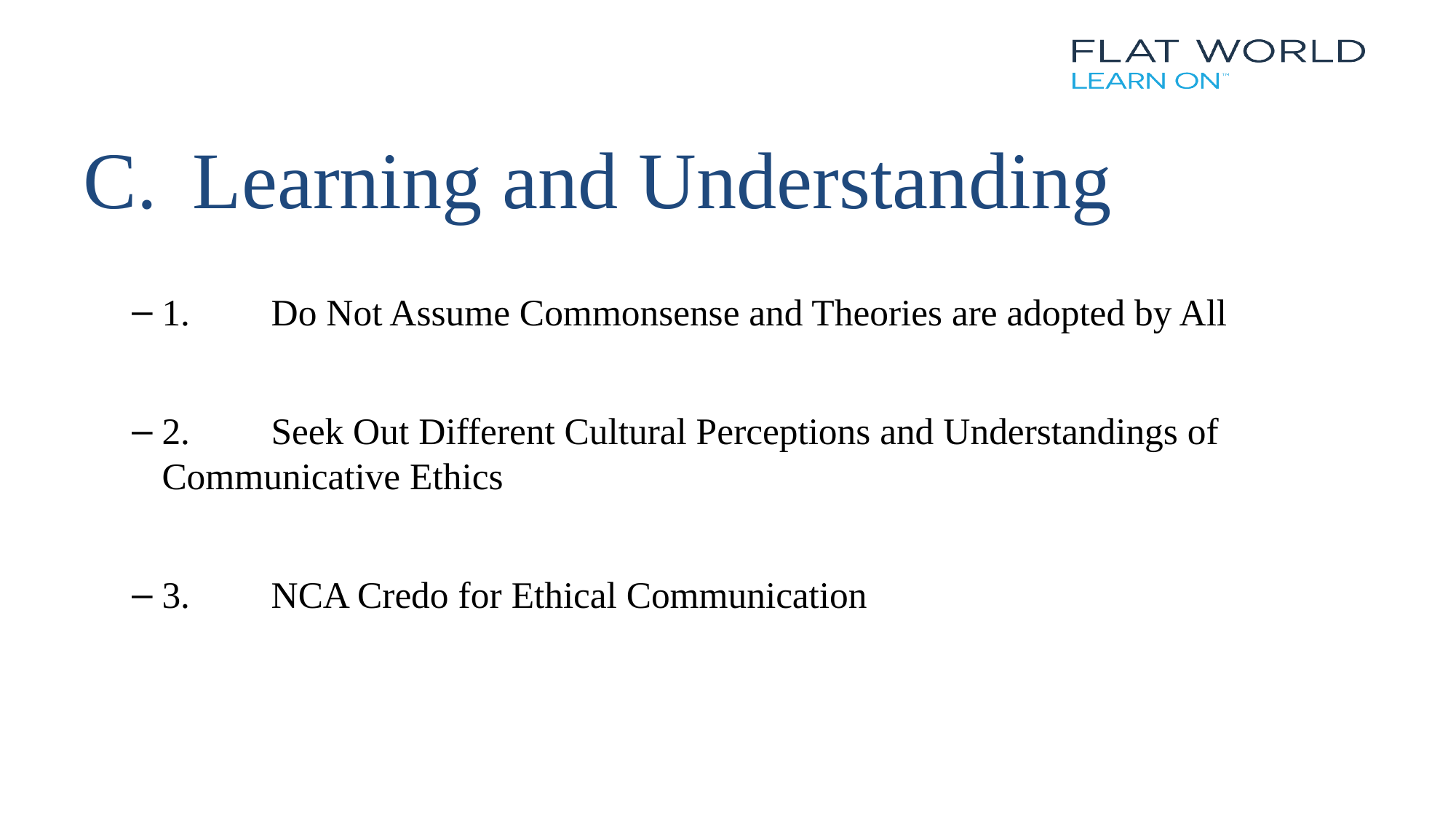

# C.	Learning and Understanding
1.	Do Not Assume Commonsense and Theories are adopted by All

2.	Seek Out Different Cultural Perceptions and Understandings of Communicative Ethics

3.	NCA Credo for Ethical Communication